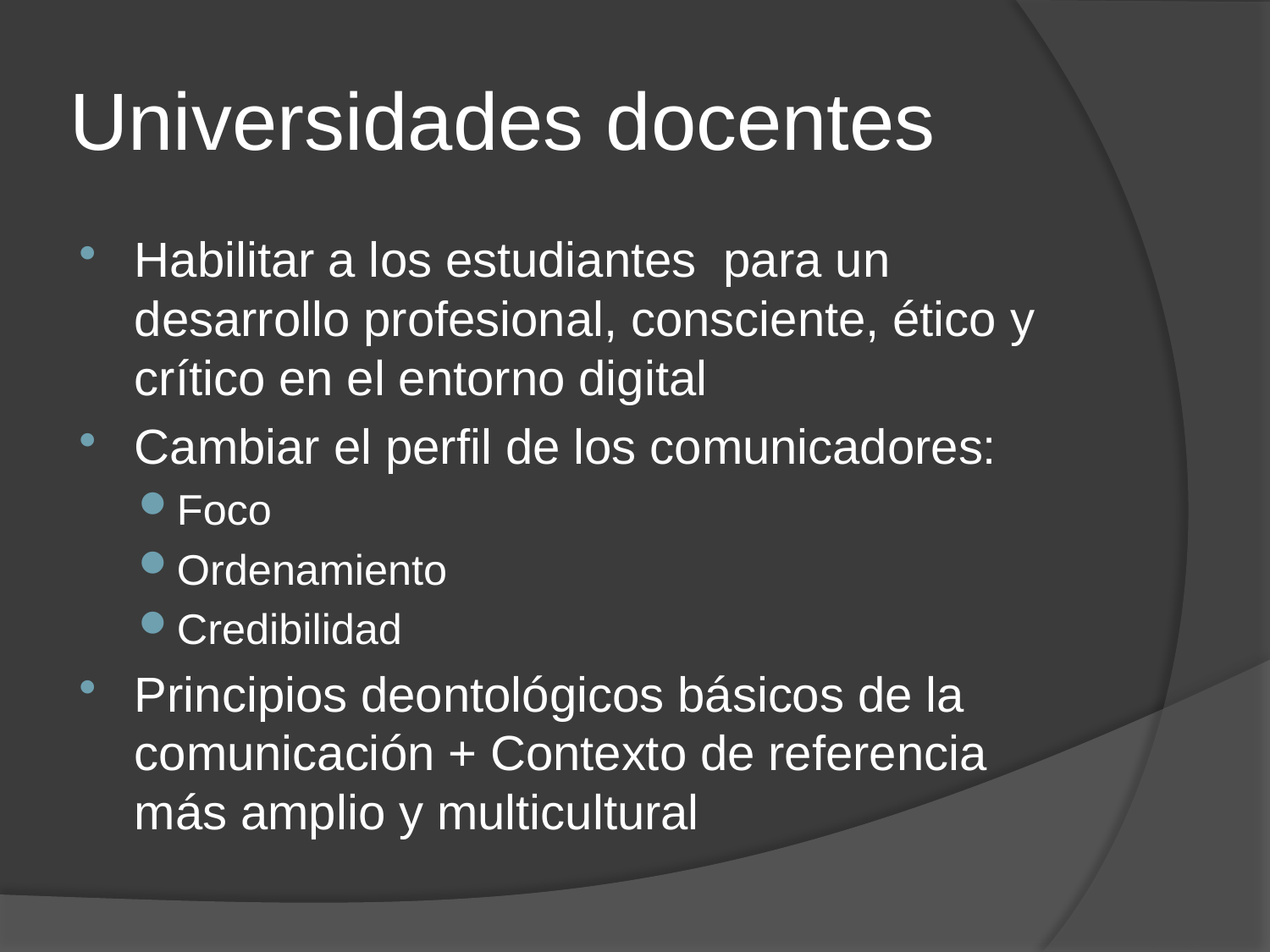

# Universidades docentes
Habilitar a los estudiantes  para un desarrollo profesional, consciente, ético y crítico en el entorno digital
Cambiar el perfil de los comunicadores:
Foco
Ordenamiento
Credibilidad
Principios deontológicos básicos de la comunicación + Contexto de referencia más amplio y multicultural